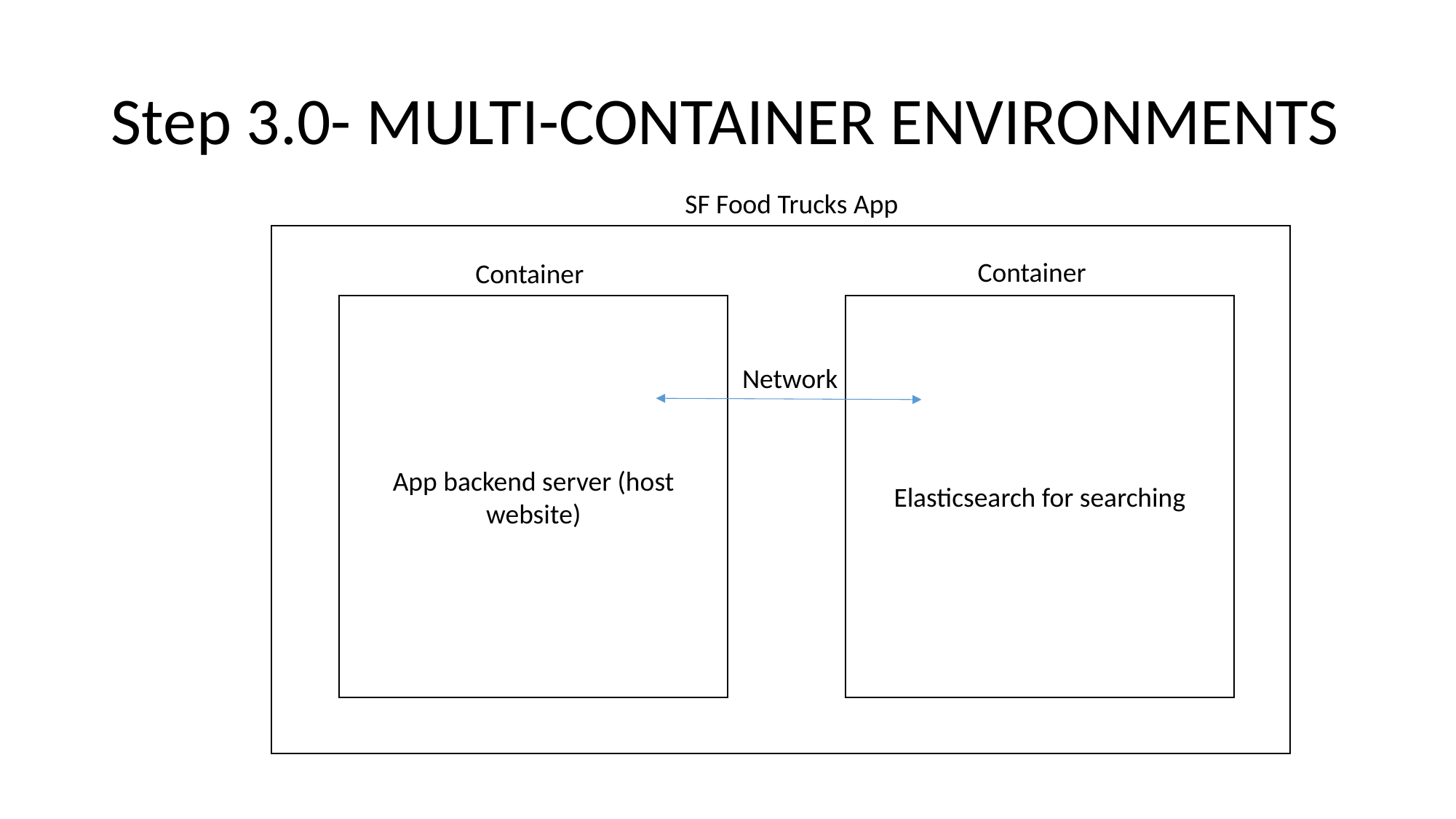

# Step 3.0- MULTI-CONTAINER ENVIRONMENTS
SF Food Trucks App

Container
Container
App backend server (host website)
Elasticsearch for searching
Network